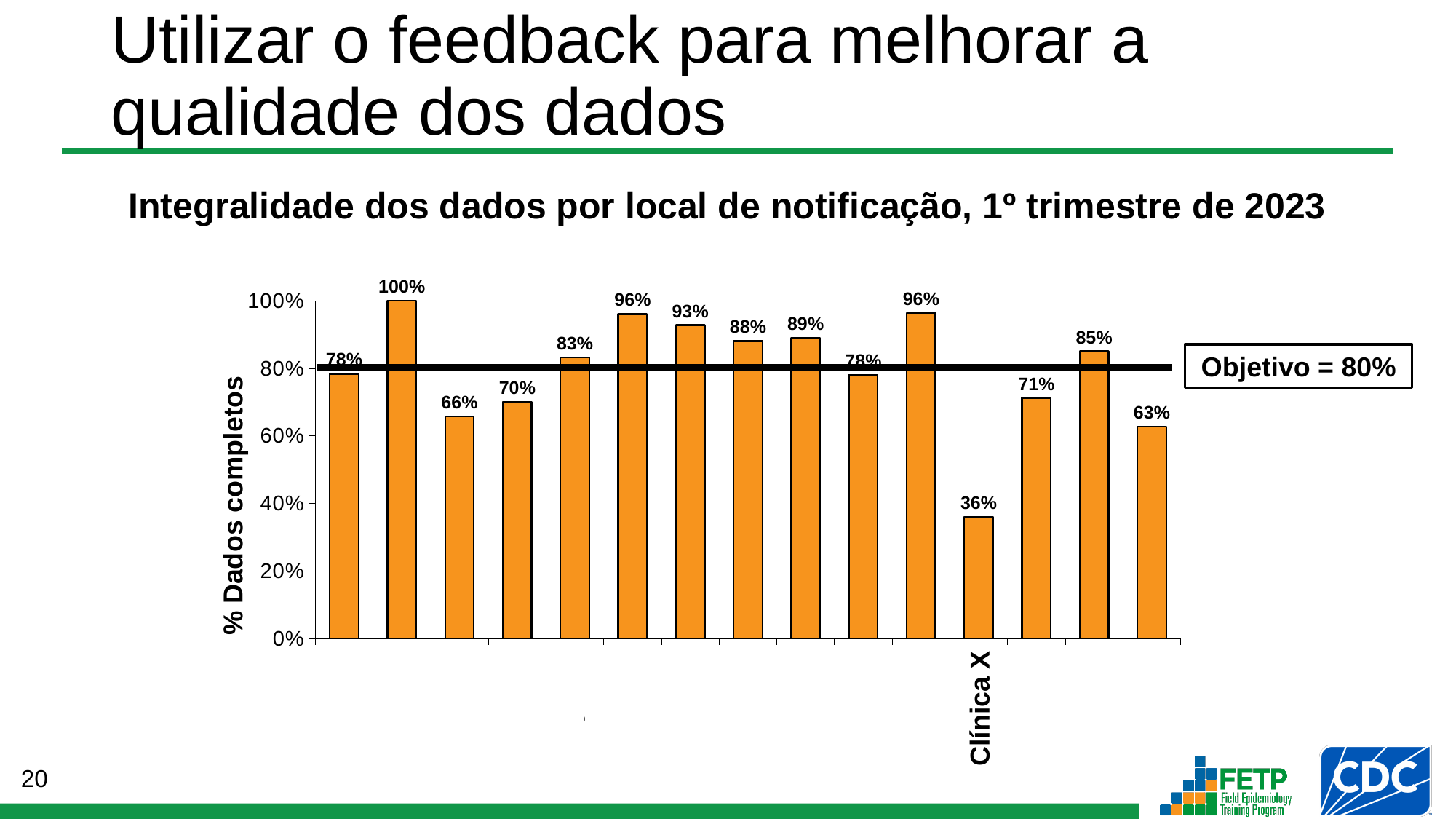

# Utilizar o feedback para melhorar a qualidade dos dados

### Chart

| Category |  |
|---|---|
| Agência A | 0.7835255354200988 |
| Agência B | 1.0 |
| Agência C | 0.6572890025575447 |
| Agência D | 0.7 |
| Agência E | 0.8321019578869597 |
| Agência F | 0.9603960396039604 |
| Agência G | 0.9277912621359223 |
| Agência H | 0.8804469273743016 |
| Agência I | 0.89 |
| Agência J | 0.7800669585372135 |
| Agência K | 0.9629225736095965 |
| Agência X | 0.36 |
| Agência M | 0.7121212121212122 |
| Agência N | 0.85 |
| Agência O | 0.6277372262773723 |
Integralidade dos dados por local de notificação, 1º trimestre de 2023
Objetivo = 80%
Clínica X